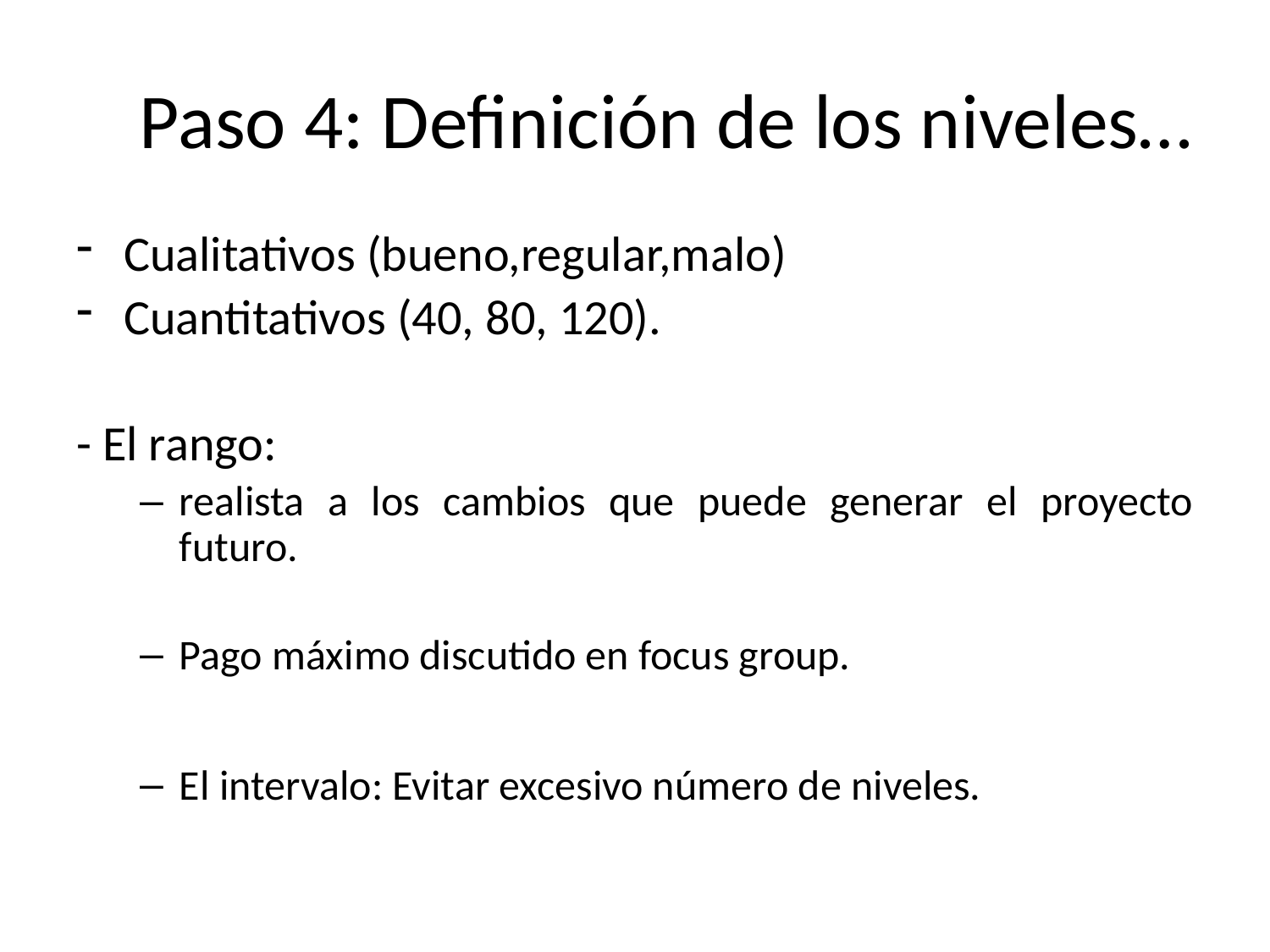

# Paso 4: Definición de los niveles…
Cualitativos (bueno,regular,malo)
Cuantitativos (40, 80, 120).

- El rango:
realista a los cambios que puede generar el proyecto futuro.

Pago máximo discutido en focus group.

El intervalo: Evitar excesivo número de niveles.